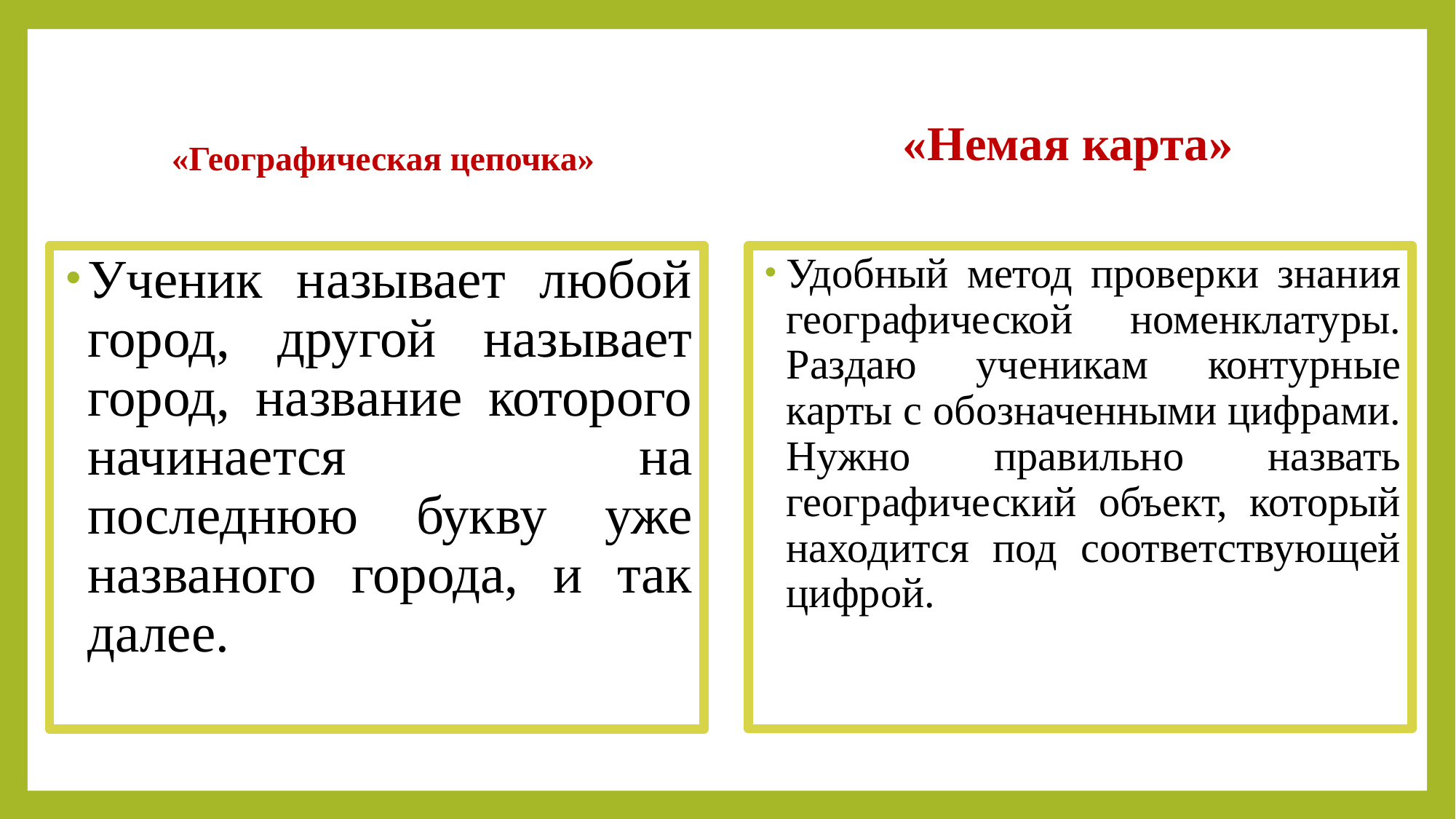

«Географическая цепочка»

«Немая карта»
Ученик называет любой город, другой называет город, название которого начинается на последнюю букву уже названого города, и так далее.

Удобный метод проверки знания географической номенклатуры. Раздаю ученикам контурные карты с обозначенными цифрами. Нужно правильно назвать географический объект, который находится под соответствующей цифрой.